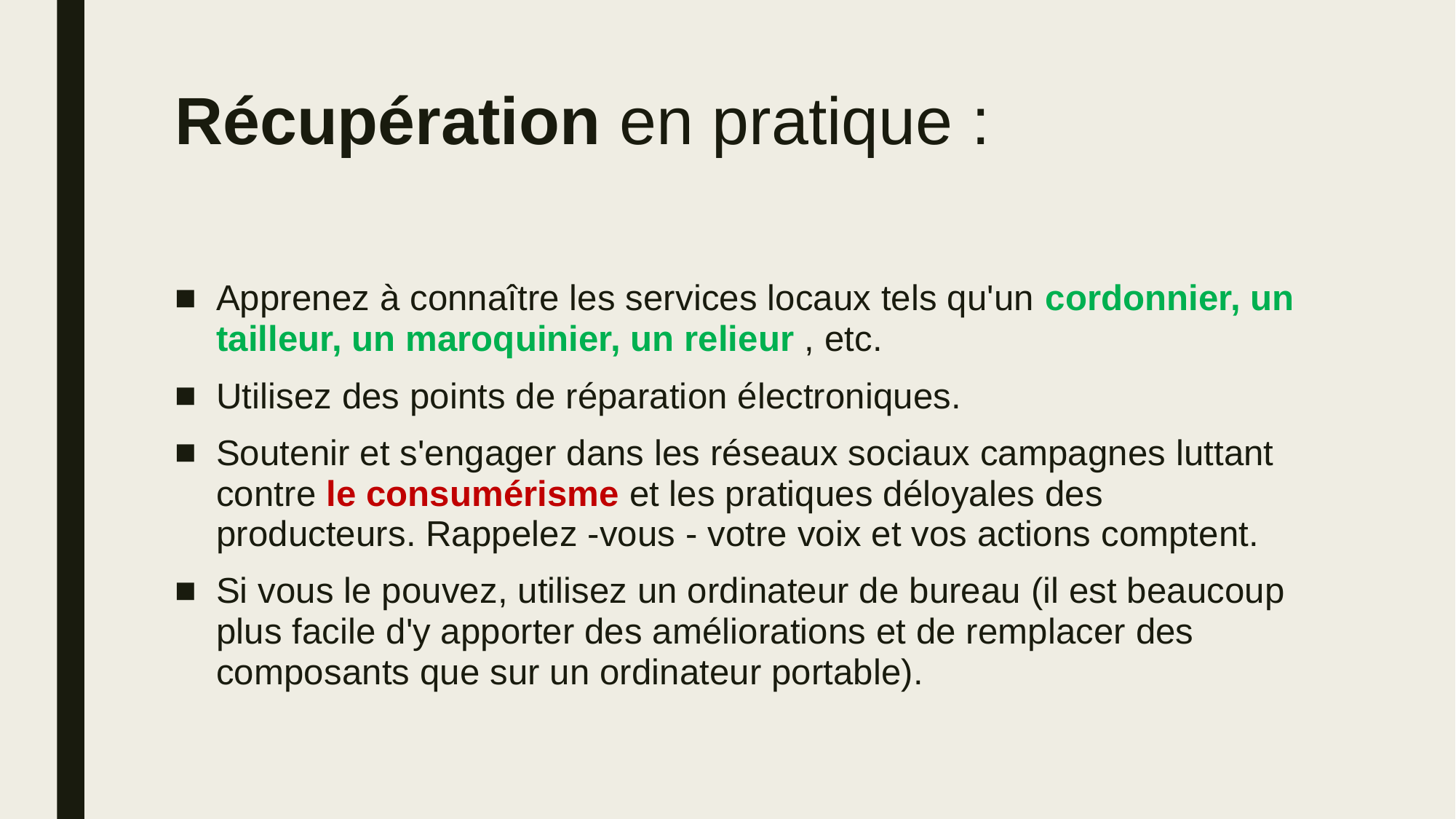

# Récupération en pratique :
Apprenez à connaître les services locaux tels qu'un cordonnier, un tailleur, un maroquinier, un relieur , etc.
Utilisez des points de réparation électroniques.
Soutenir et s'engager dans les réseaux sociaux campagnes luttant contre le consumérisme et les pratiques déloyales des producteurs. Rappelez -vous - votre voix et vos actions comptent.
Si vous le pouvez, utilisez un ordinateur de bureau (il est beaucoup plus facile d'y apporter des améliorations et de remplacer des composants que sur un ordinateur portable).